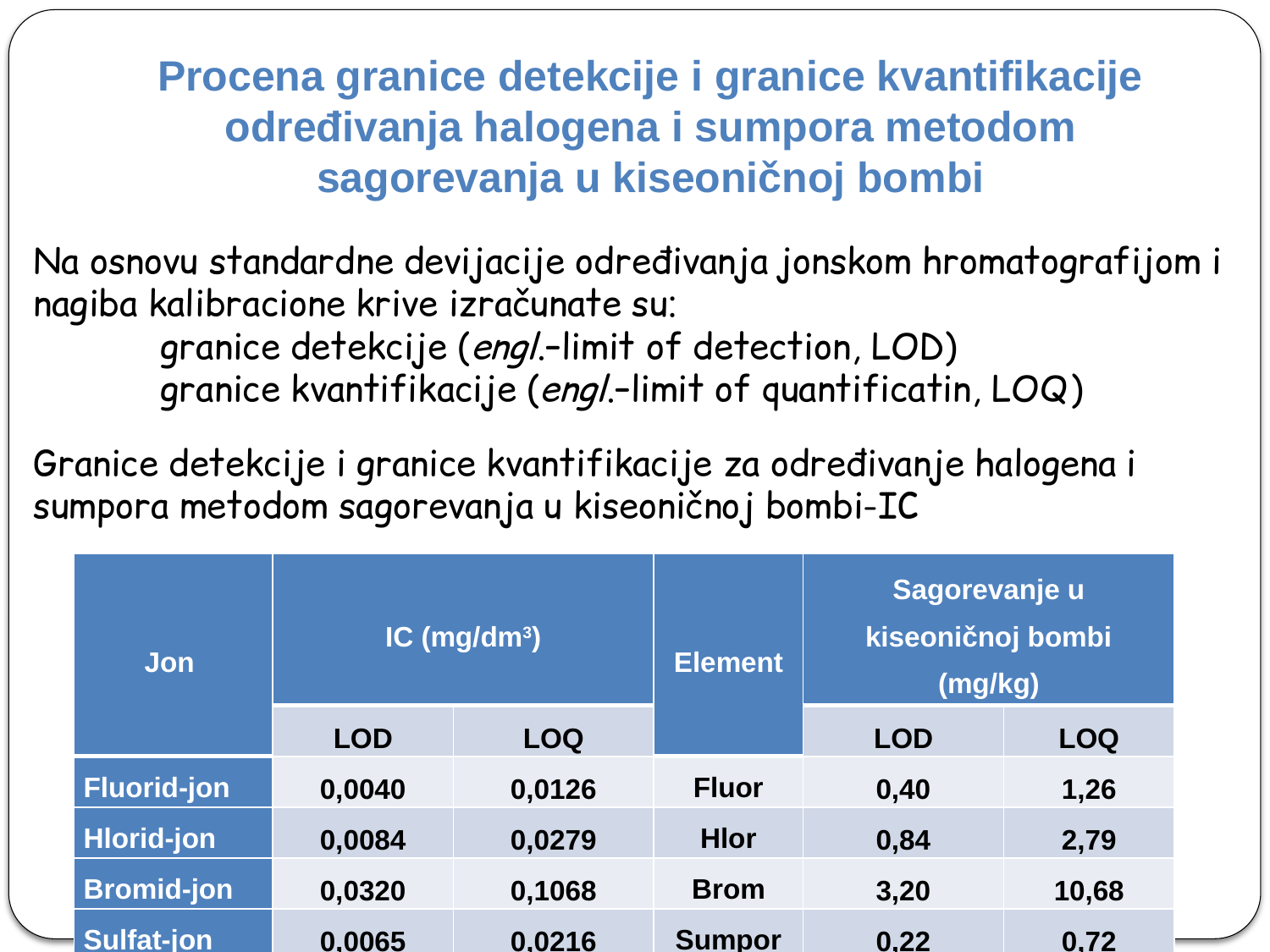

Procena granice detekcije i granice kvantifikacije određivanja halogena i sumpora metodom sagorevanja u kiseoničnoj bombi
Na osnovu standardne devijacije određivanja jonskom hromatografijom i nagiba kalibracione krive izračunate su:
	granice detekcije (engl.–limit of detection, LOD)
	granice kvantifikacije (engl.–limit of quantificatin, LOQ)
Granice detekcije i granice kvantifikacije za određivanje halogena i sumpora metodom sagorevanja u kiseoničnoj bombi-IC
| Jon | IC (mg/dm3) |  | Element | Sagorevanje u kiseoničnoj bombi (mg/kg) |  |
| --- | --- | --- | --- | --- | --- |
|  | LOD | LOQ |  | LOD | LOQ |
| Fluorid-jon | 0,0040 | 0,0126 | Fluor | 0,40 | 1,26 |
| Hlorid-jon | 0,0084 | 0,0279 | Hlor | 0,84 | 2,79 |
| Bromid-jon | 0,0320 | 0,1068 | Brom | 3,20 | 10,68 |
| Sulfat-jon | 0,0065 | 0,0216 | Sumpor | 0,22 | 0,72 |